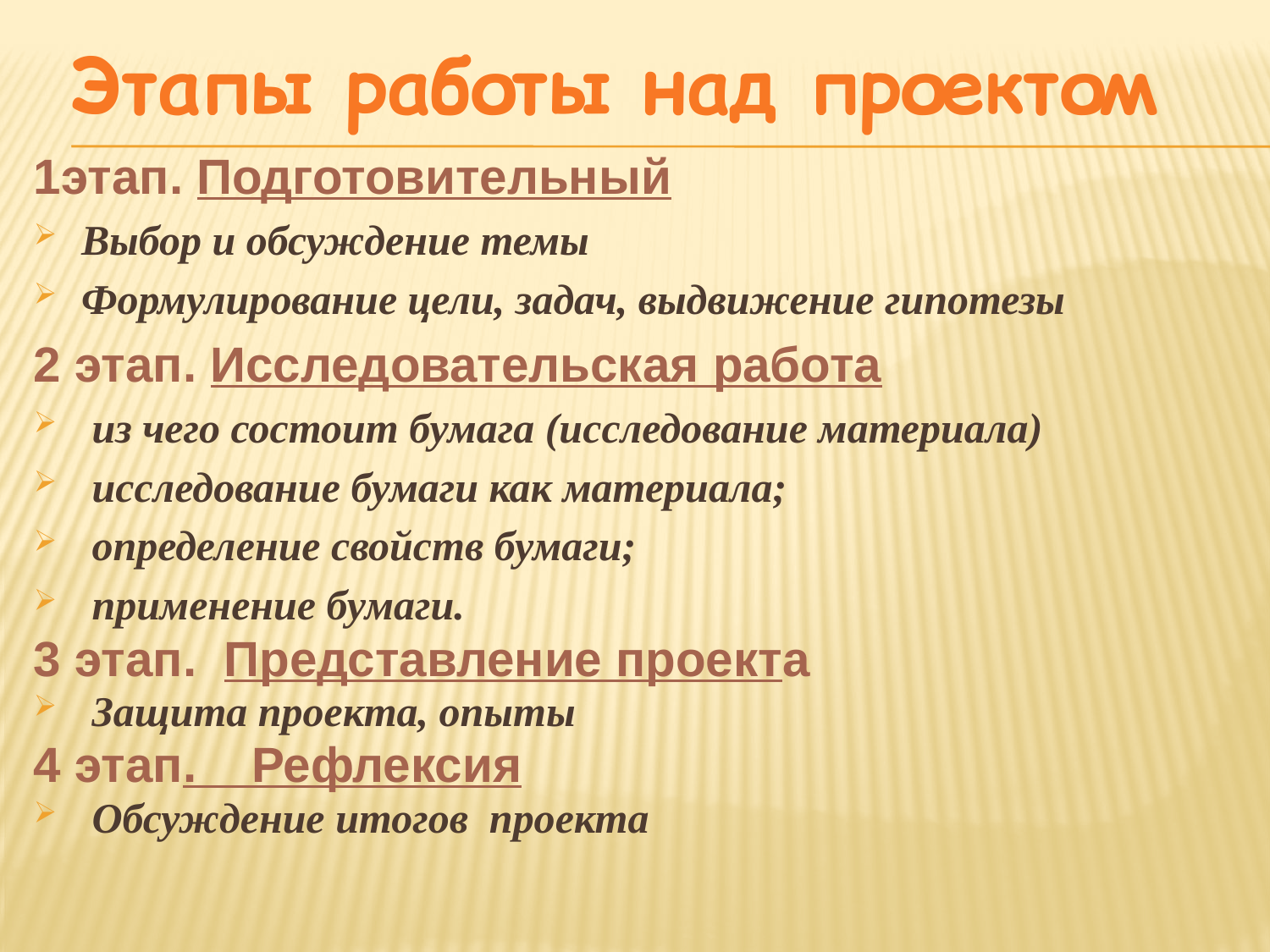

Этапы работы над проектом
1этап. Подготовительный
Выбор и обсуждение темы
Формулирование цели, задач, выдвижение гипотезы
2 этап. Исследовательская работа
 из чего состоит бумага (исследование материала)
 исследование бумаги как материала;
 определение свойств бумаги;
 применение бумаги.
3 этап.  Представление проекта
 Защита проекта, опыты
4 этап.    Рефлексия
 Обсуждение итогов  проекта